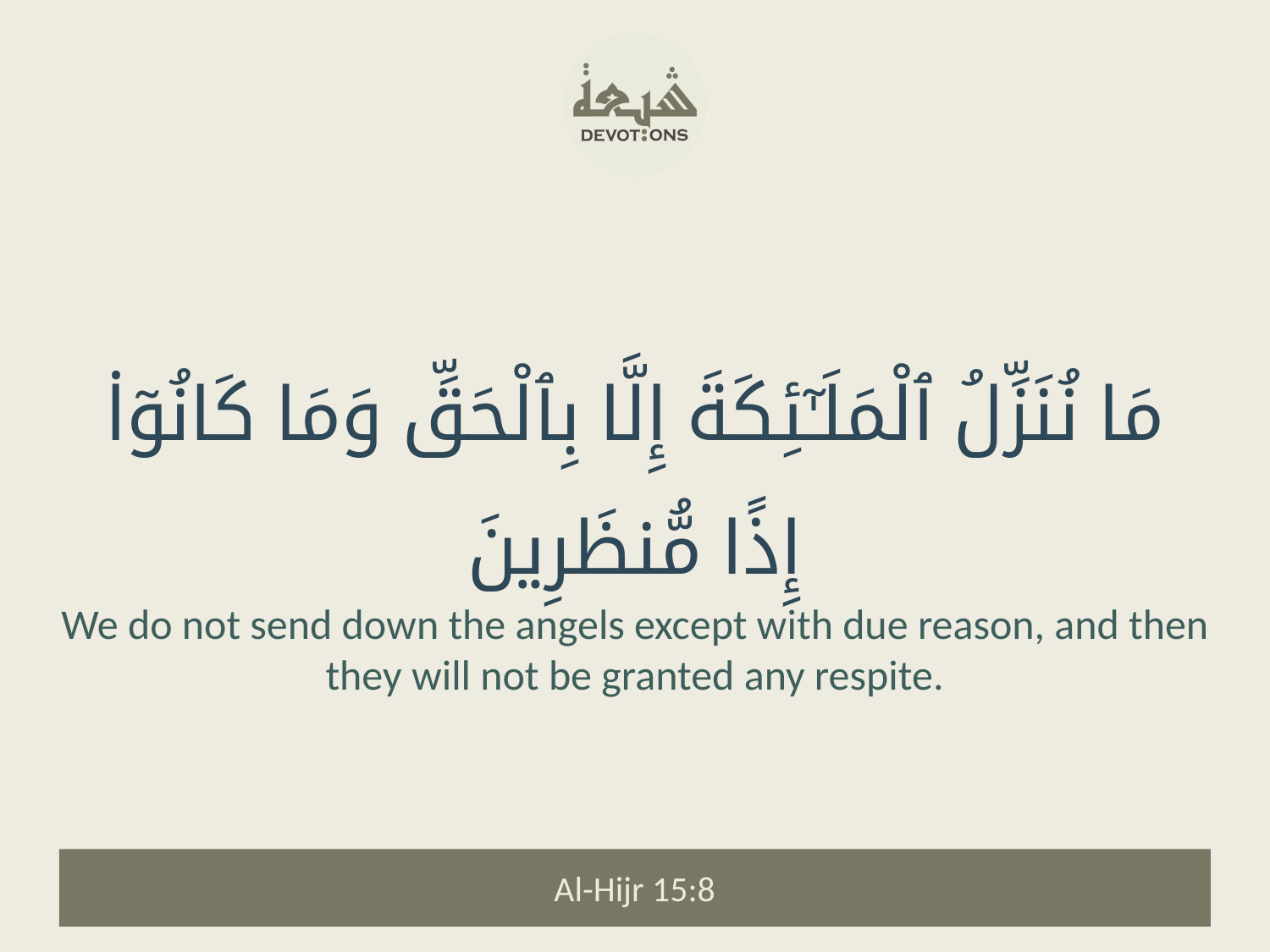

مَا نُنَزِّلُ ٱلْمَلَـٰٓئِكَةَ إِلَّا بِٱلْحَقِّ وَمَا كَانُوٓا۟ إِذًا مُّنظَرِينَ
We do not send down the angels except with due reason, and then they will not be granted any respite.
Al-Hijr 15:8